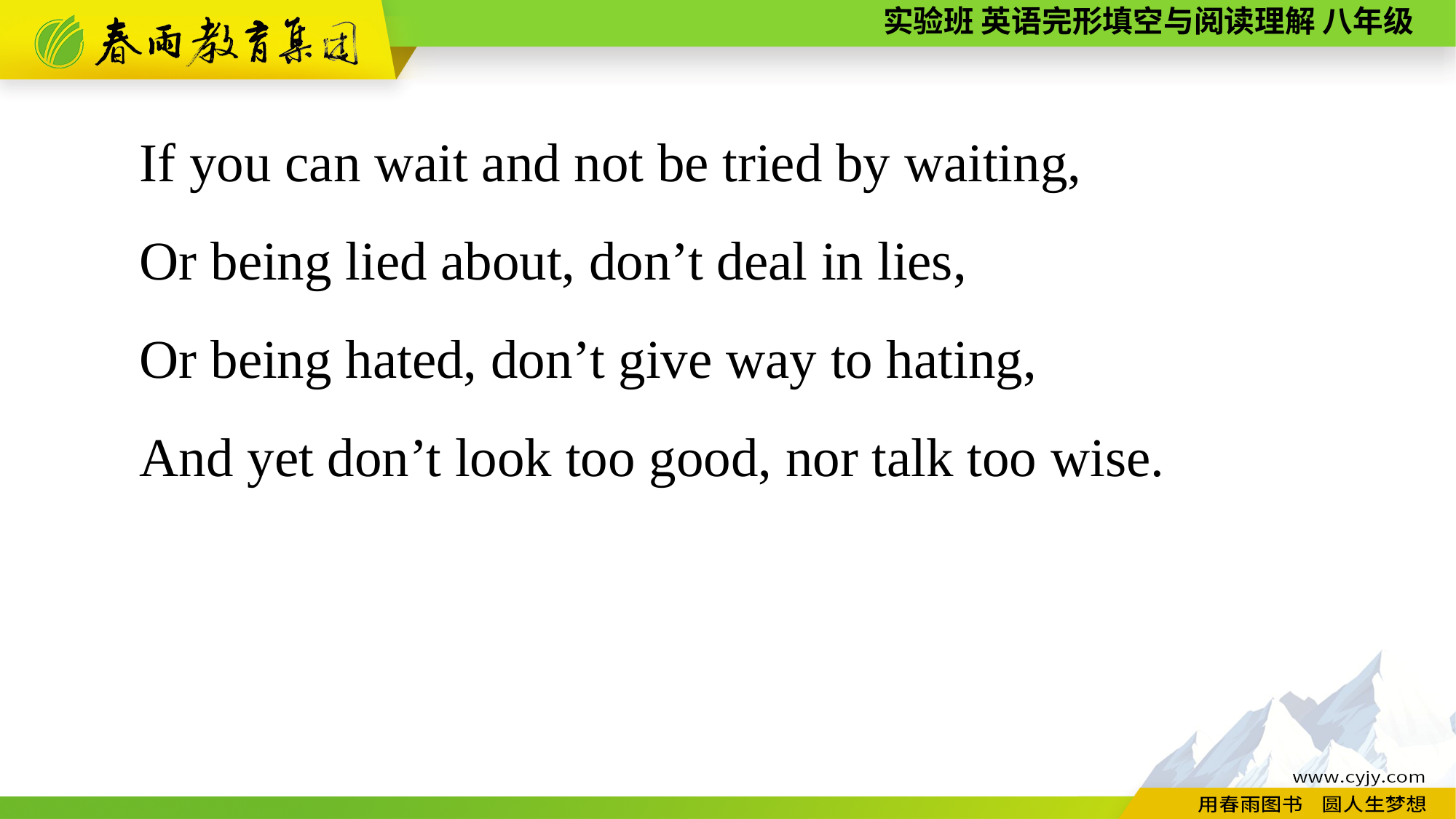

If you can wait and not be tried by waiting,
Or being lied about, don’t deal in lies,
Or being hated, don’t give way to hating,
And yet don’t look too good, nor talk too wise.